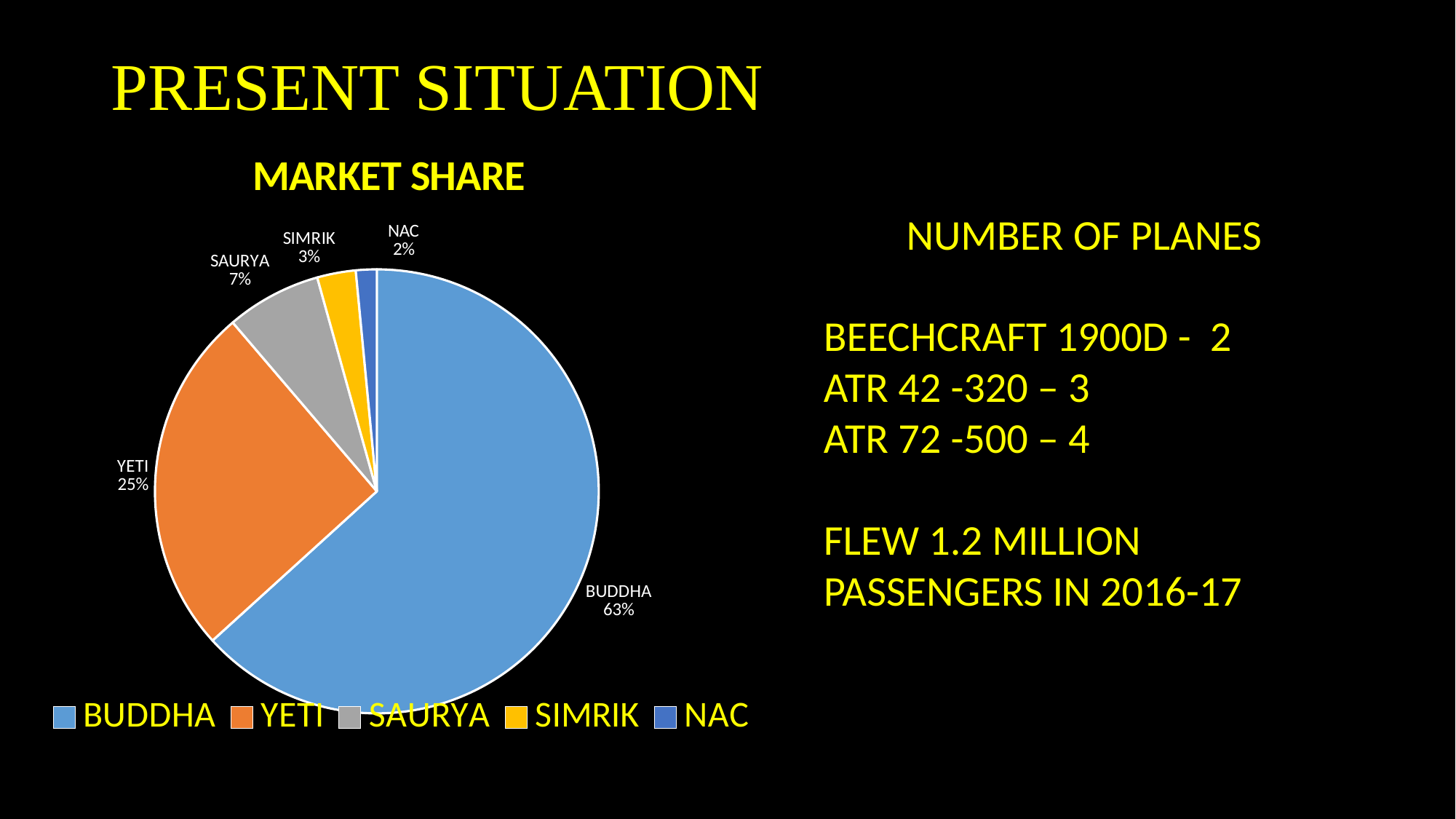

# PRESENT SITUATION

### Chart: MARKET SHARE

| Category | Sales |
|---|---|
| BUDDHA | 63.27 |
| YETI | 25.48 |
| SAURYA | 6.92 |
| SIMRIK | 2.81 |
| NAC | 1.52 |
NUMBER OF PLANES

BEECHCRAFT 1900D -  2
ATR 42 -320 – 3
ATR 72 -500 – 4

FLEW 1.2 MILLION PASSENGERS IN 2016-17